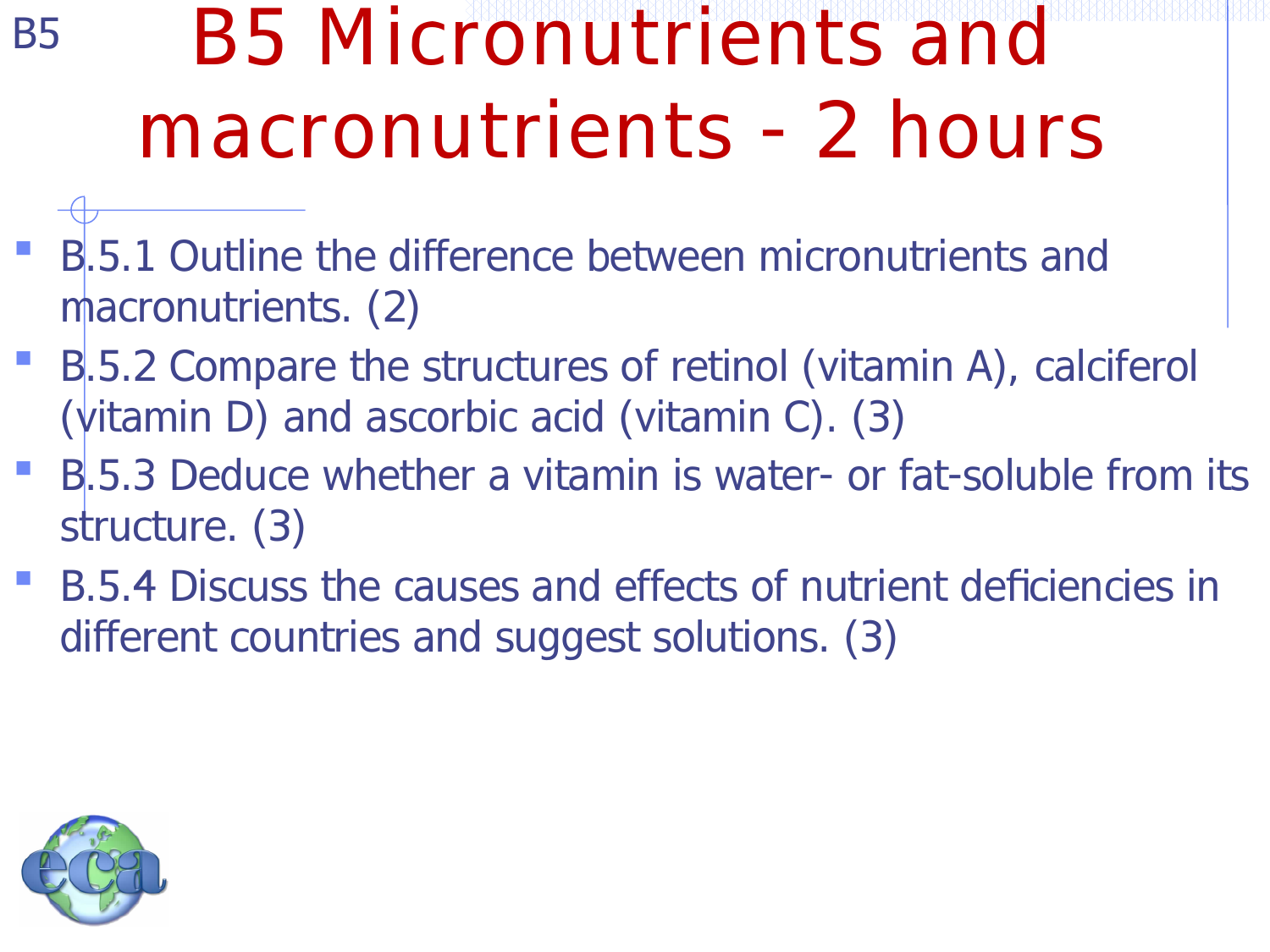

# B5 Micronutrients and macronutrients - 2 hours
B.5.1 Outline the difference between micronutrients and macronutrients. (2)
B.5.2 Compare the structures of retinol (vitamin A), calciferol (vitamin D) and ascorbic acid (vitamin C). (3)
B.5.3 Deduce whether a vitamin is water- or fat-soluble from its structure. (3)
B.5.4 Discuss the causes and effects of nutrient deficiencies in different countries and suggest solutions. (3)